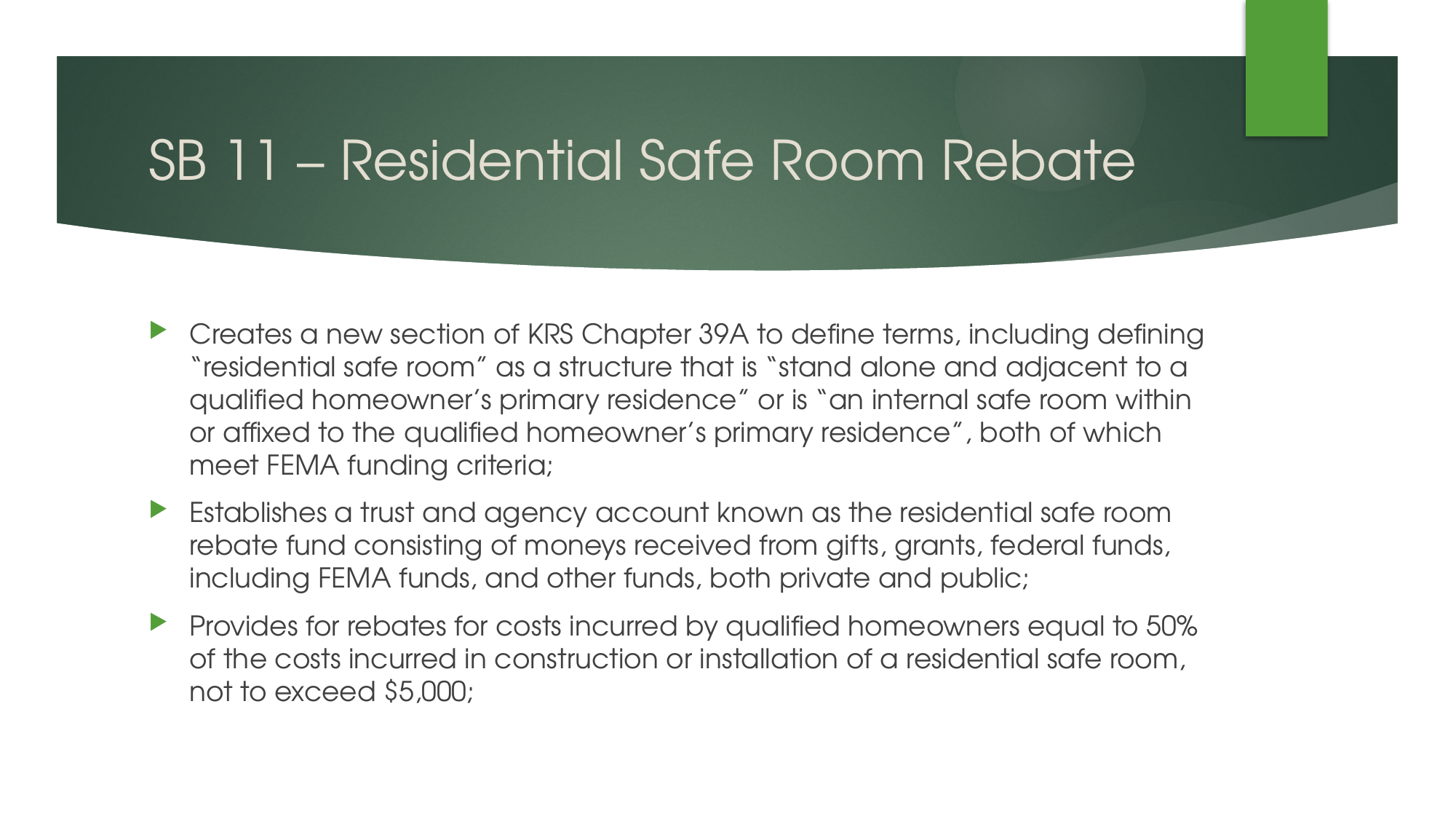

# SB 11 – Residential Safe Room Rebate
Creates a new section of KRS Chapter 39A to define terms, including defining “residential safe room” as a structure that is “stand alone and adjacent to a qualified homeowner’s primary residence” or is “an internal safe room within or affixed to the qualified homeowner’s primary residence”, both of which meet FEMA funding criteria;
Establishes a trust and agency account known as the residential safe room rebate fund consisting of moneys received from gifts, grants, federal funds, including FEMA funds, and other funds, both private and public;
Provides for rebates for costs incurred by qualified homeowners equal to 50% of the costs incurred in construction or installation of a residential safe room, not to exceed $5,000;